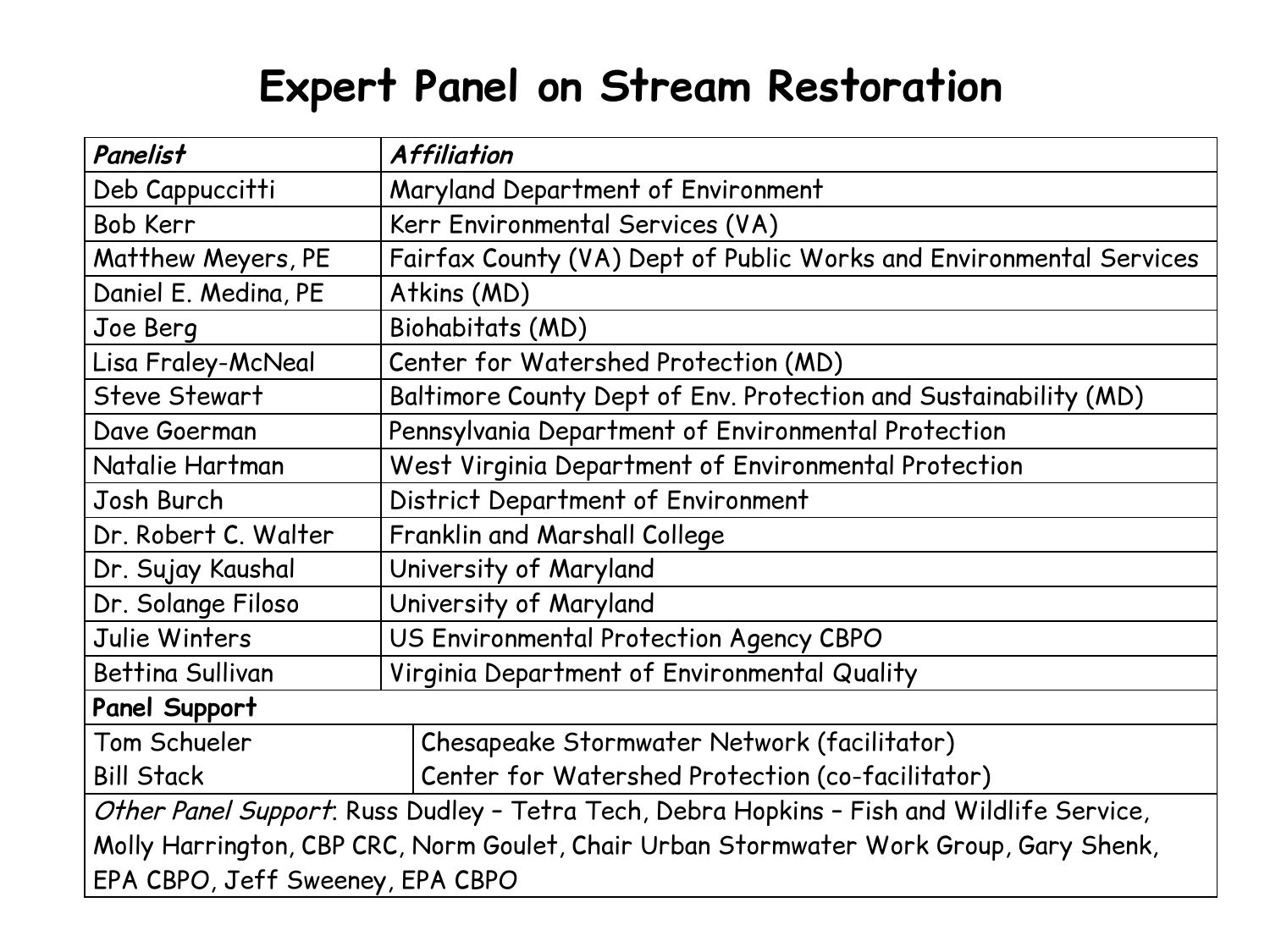

Expert Panel on Stream Restoration
| Panelist | Affiliation |  |
| --- | --- | --- |
| Deb Cappuccitti | Maryland Department of Environment |  |
| Bob Kerr | Kerr Environmental Services (VA) |  |
| Matthew Meyers, PE | Fairfax County (VA) Dept of Public Works and Environmental Services |  |
| Daniel E. Medina, PE | Atkins (MD) |  |
| Joe Berg | Biohabitats (MD) |  |
| Lisa Fraley-McNeal | Center for Watershed Protection (MD) |  |
| Steve Stewart | Baltimore County Dept of Env. Protection and Sustainability (MD) |  |
| Dave Goerman | Pennsylvania Department of Environmental Protection |  |
| Natalie Hartman | West Virginia Department of Environmental Protection |  |
| Josh Burch | District Department of Environment |  |
| Dr. Robert C. Walter | Franklin and Marshall College |  |
| Dr. Sujay Kaushal | University of Maryland |  |
| Dr. Solange Filoso | University of Maryland |  |
| Julie Winters | US Environmental Protection Agency CBPO |  |
| Bettina Sullivan | Virginia Department of Environmental Quality |  |
| Panel Support |  |  |
| Tom Schueler Bill Stack |  | Chesapeake Stormwater Network (facilitator) Center for Watershed Protection (co-facilitator) |
| Other Panel Support: Russ Dudley – Tetra Tech, Debra Hopkins – Fish and Wildlife Service, Molly Harrington, CBP CRC, Norm Goulet, Chair Urban Stormwater Work Group, Gary Shenk, EPA CBPO, Jeff Sweeney, EPA CBPO |  |  |